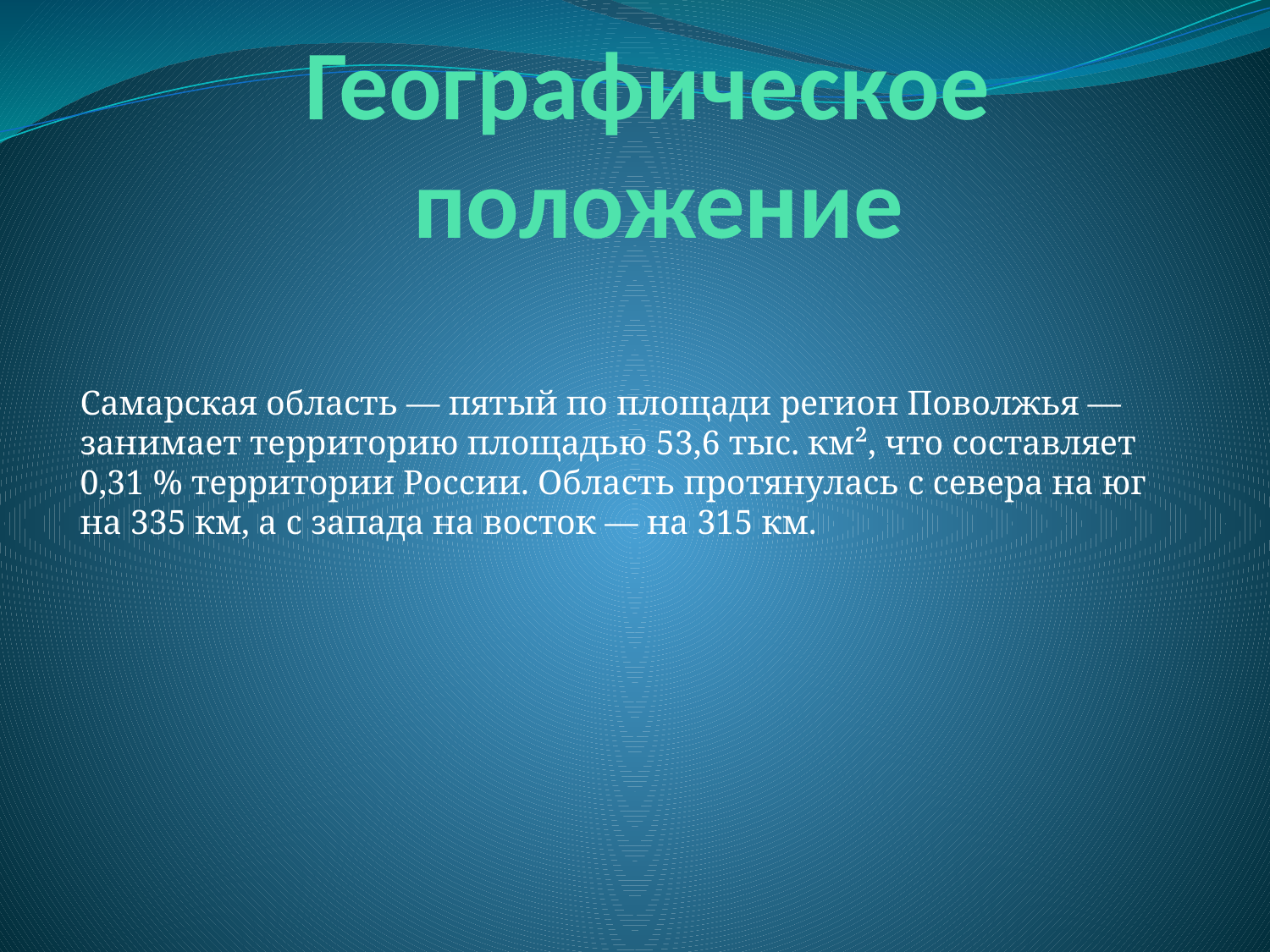

# Географическое  положение
Самарская область — пятый по площади регион Поволжья — занимает территорию площадью 53,6 тыс. км², что составляет 0,31 % территории России. Область протянулась с севера на юг на 335 км, а с запада на восток — на 315 км.